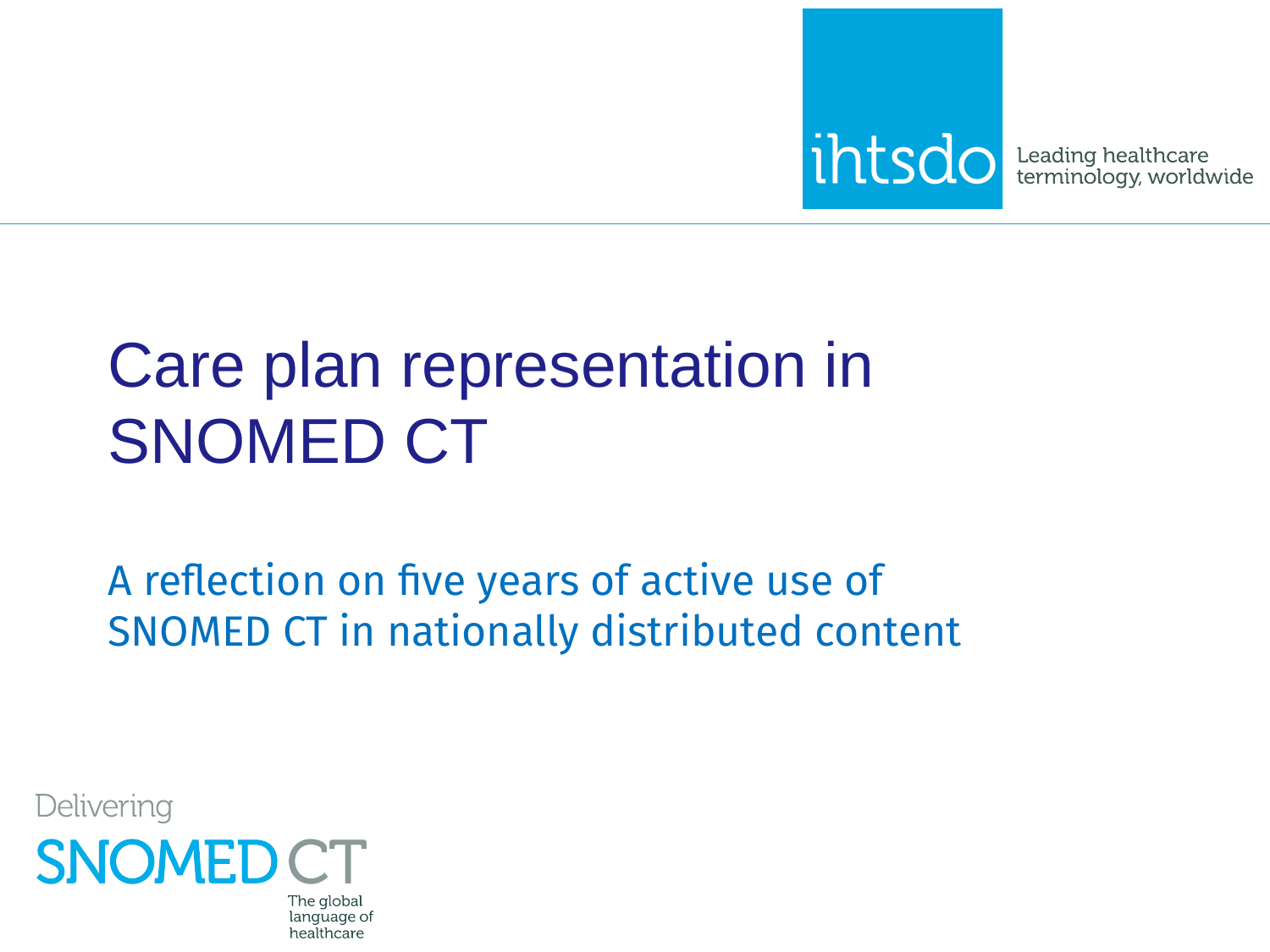

# Care plan representation in SNOMED CT
A reflection on five years of active use of SNOMED CT in nationally distributed content